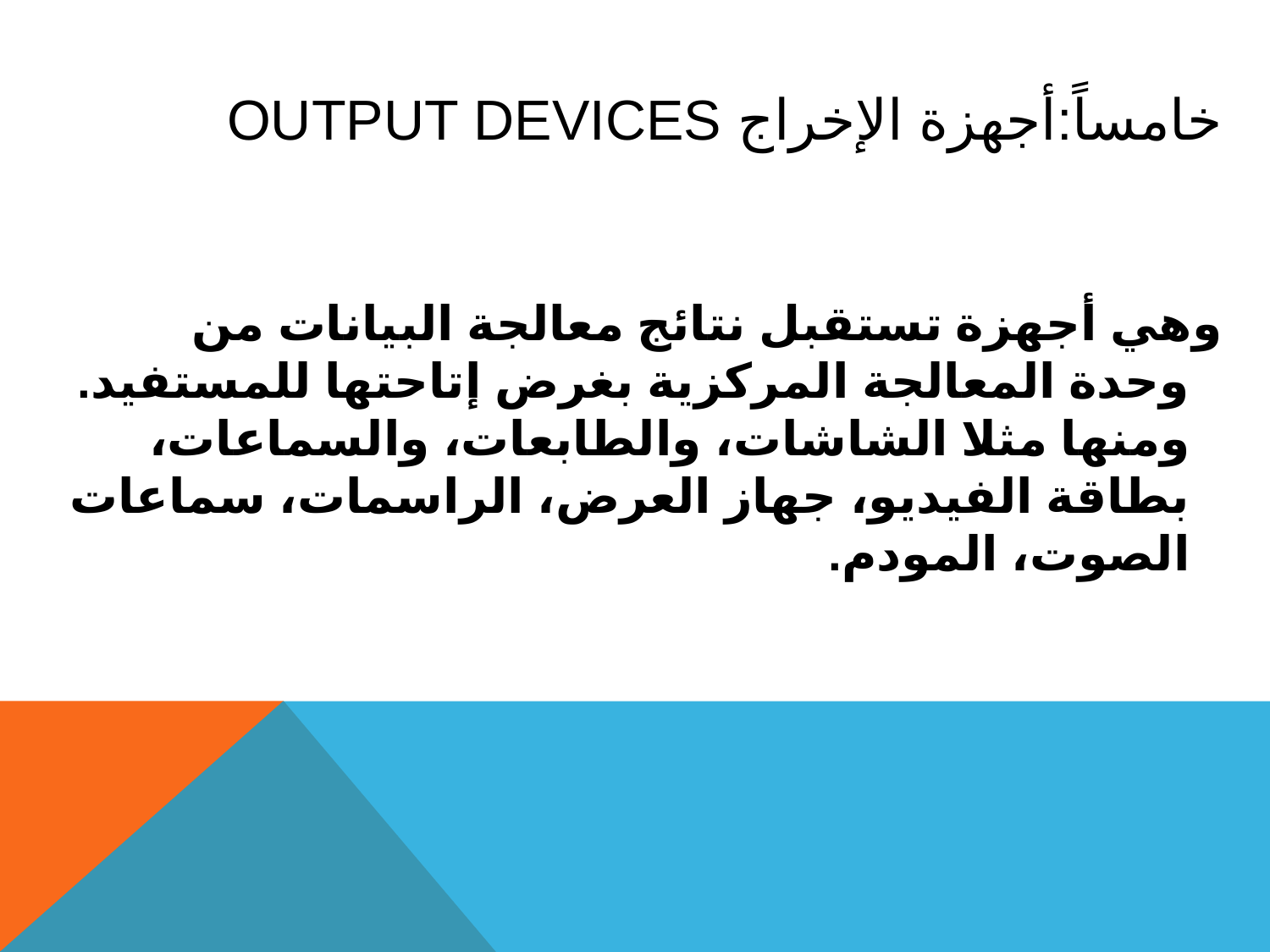

# خامساً:أجهزة الإخراج Output Devices
وهي أجهزة تستقبل نتائج معالجة البيانات من وحدة المعالجة المركزية بغرض إتاحتها للمستفيد. ومنها مثلا الشاشات، والطابعات، والسماعات، بطاقة الفيديو، جهاز العرض، الراسمات، سماعات الصوت، المودم.